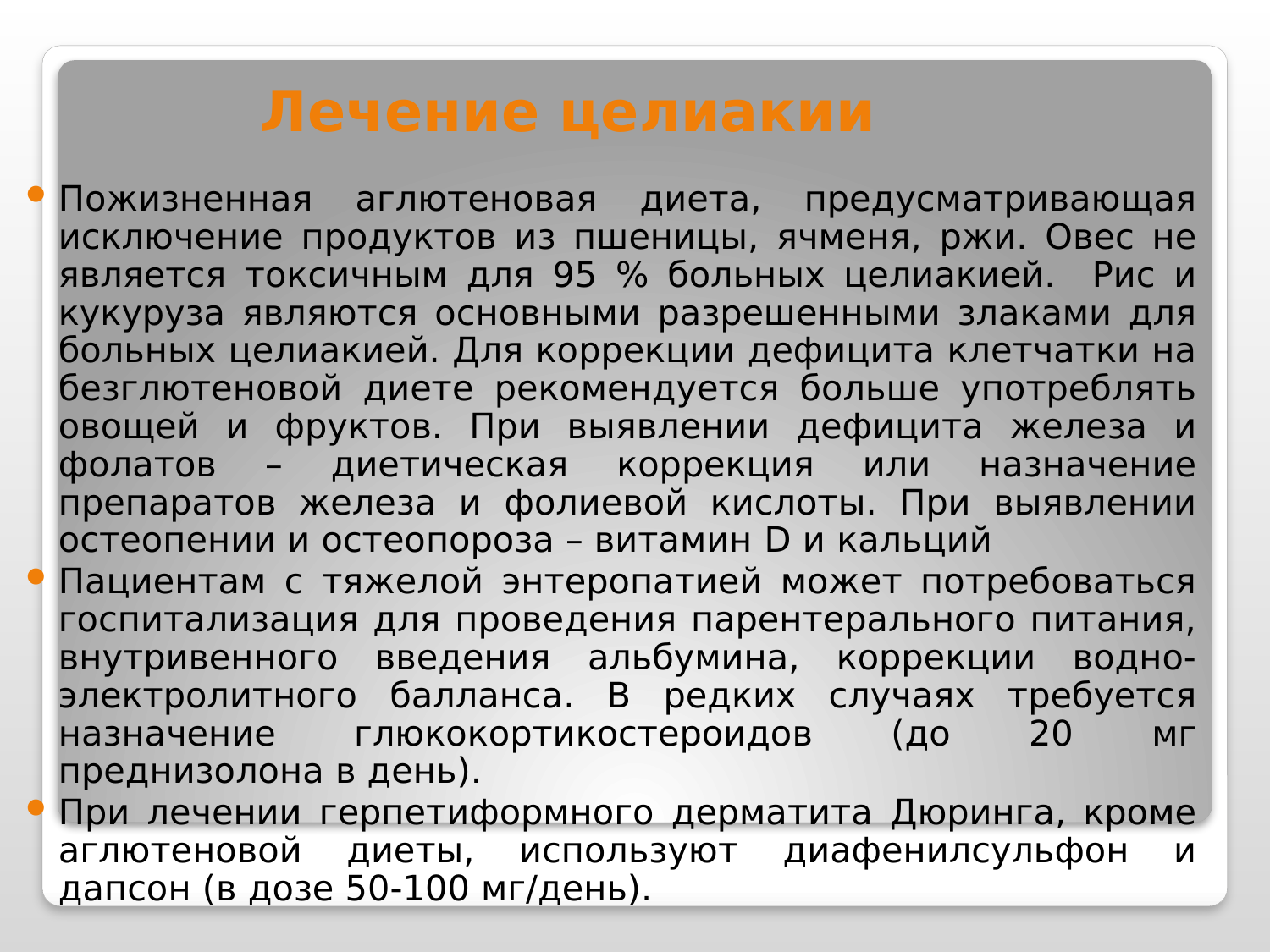

# Лечение целиакии
Пожизненная аглютеновая диета, предусматривающая исключение продуктов из пшеницы, ячменя, ржи. Овес не является токсичным для 95 % больных целиакией.  Рис и кукуруза являются основными разрешенными злаками для больных целиакией. Для коррекции дефицита клетчатки на безглютеновой диете рекомендуется больше употреблять овощей и фруктов. При выявлении дефицита железа и фолатов – диетическая коррекция или назначение препаратов железа и фолиевой кислоты. При выявлении остеопении и остеопороза – витамин D и кальций
Пациентам с тяжелой энтеропатией может потребоваться госпитализация для проведения парентерального питания, внутривенного введения альбумина, коррекции водно-электролитного балланса. В редких случаях требуется назначение глюкокортикостероидов (до 20 мг преднизолона в день).
При лечении герпетиформного дерматита Дюринга, кроме аглютеновой диеты, используют диафенилсульфон и дапсон (в дозе 50-100 мг/день).